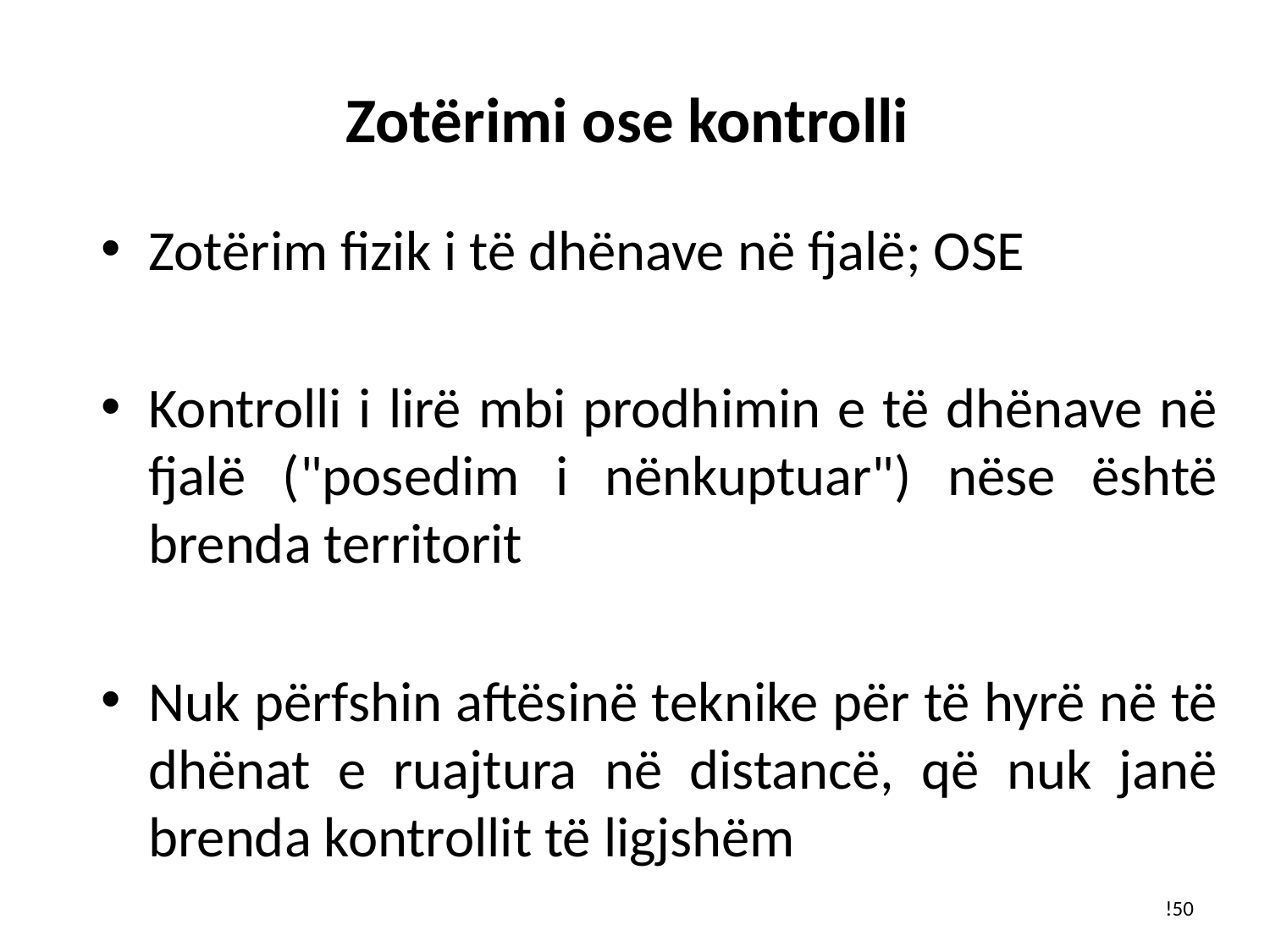

# Zotërimi ose kontrolli
Zotërim fizik i të dhënave në fjalë; OSE

Kontrolli i lirë mbi prodhimin e të dhënave në fjalë ("posedim i nënkuptuar") nëse është brenda territorit

Nuk përfshin aftësinë teknike për të hyrë në të dhënat e ruajtura në distancë, që nuk janë brenda kontrollit të ligjshëm

!50